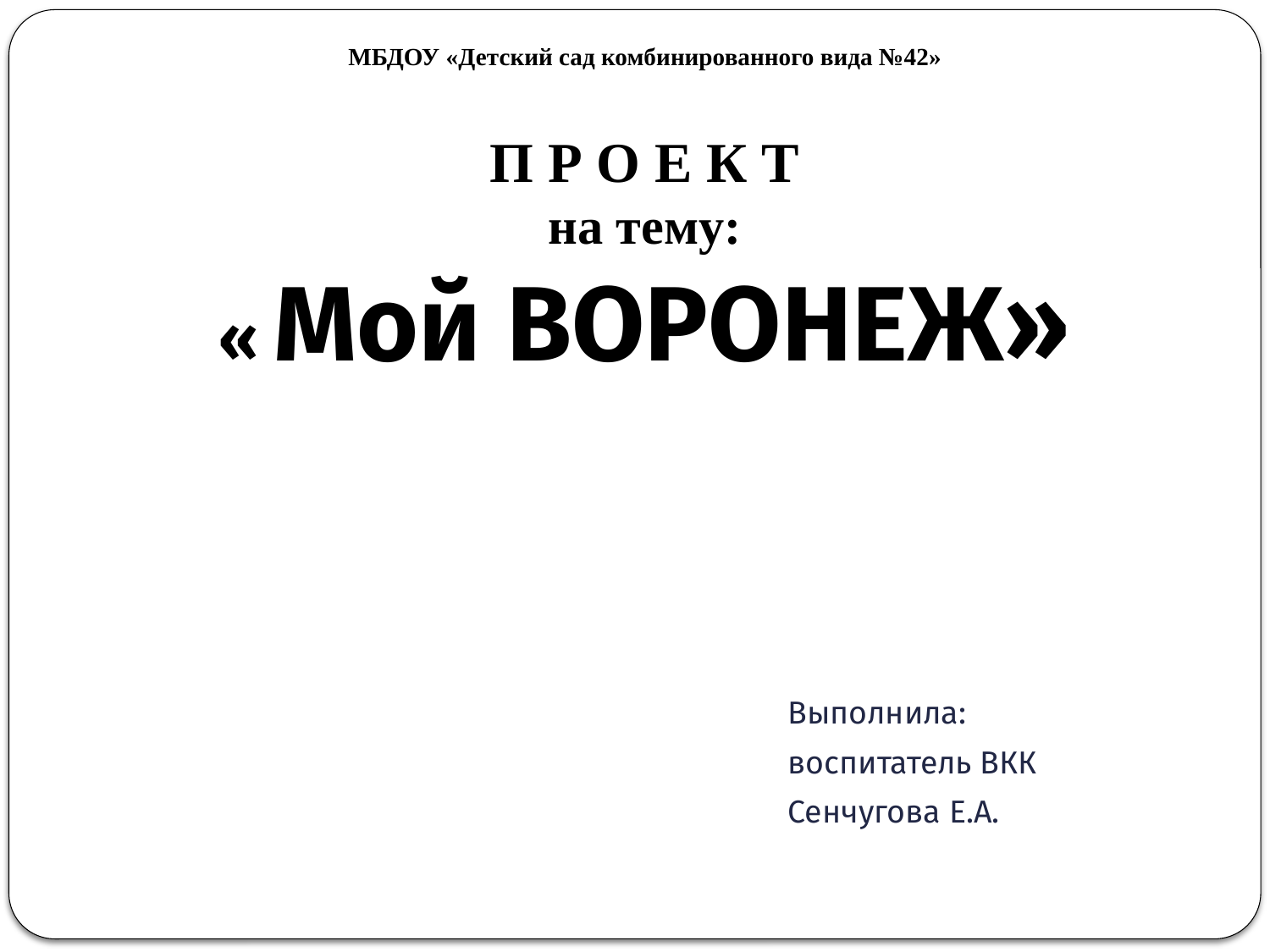

МБДОУ «Детский сад комбинированного вида №42»
П Р О Е К Т
на тему:
« Мой ВОРОНЕЖ»
Выполнила:
воспитатель ВКК
Сенчугова Е.А.